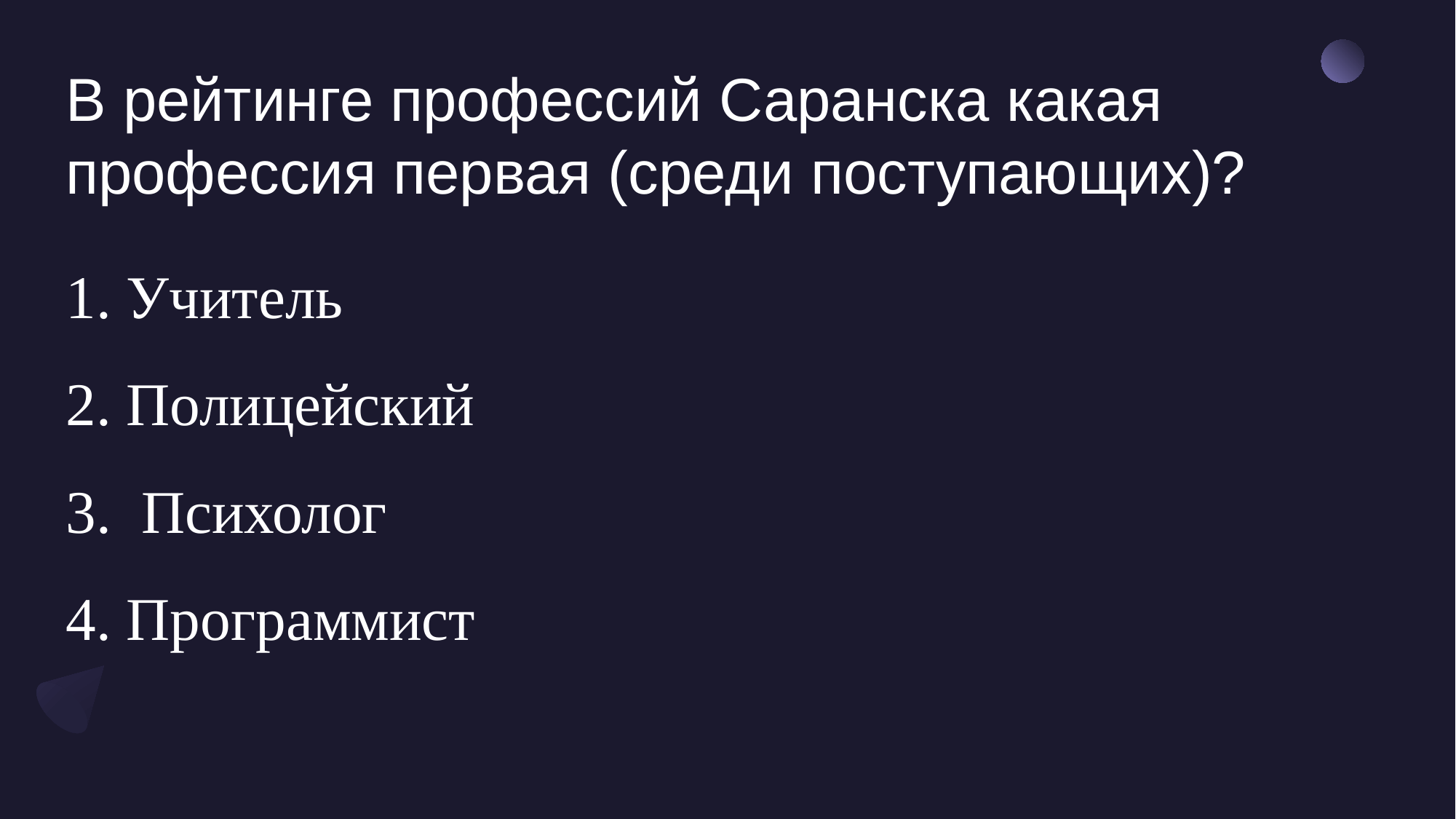

# В рейтинге профессий Саранска какая профессия первая (среди поступающих)?
1. Учитель
2. Полицейский
3.  Психолог
4. Программист